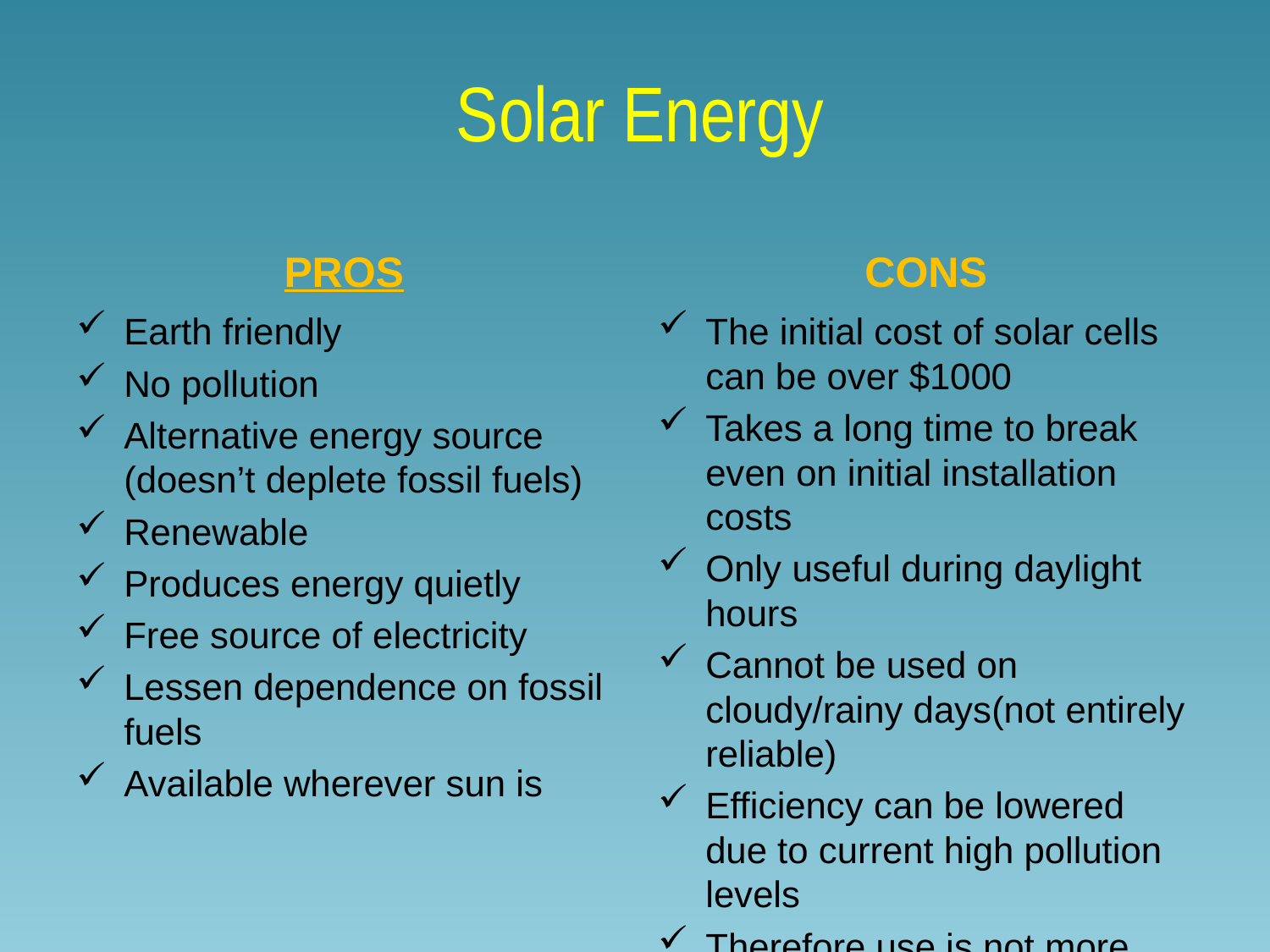

# Solar Energy
PROS
CONS
Earth friendly
No pollution
Alternative energy source (doesn’t deplete fossil fuels)
Renewable
Produces energy quietly
Free source of electricity
Lessen dependence on fossil fuels
Available wherever sun is
The initial cost of solar cells can be over $1000
Takes a long time to break even on initial installation costs
Only useful during daylight hours
Cannot be used on cloudy/rainy days(not entirely reliable)
Efficiency can be lowered due to current high pollution levels
Therefore use is not more widespread